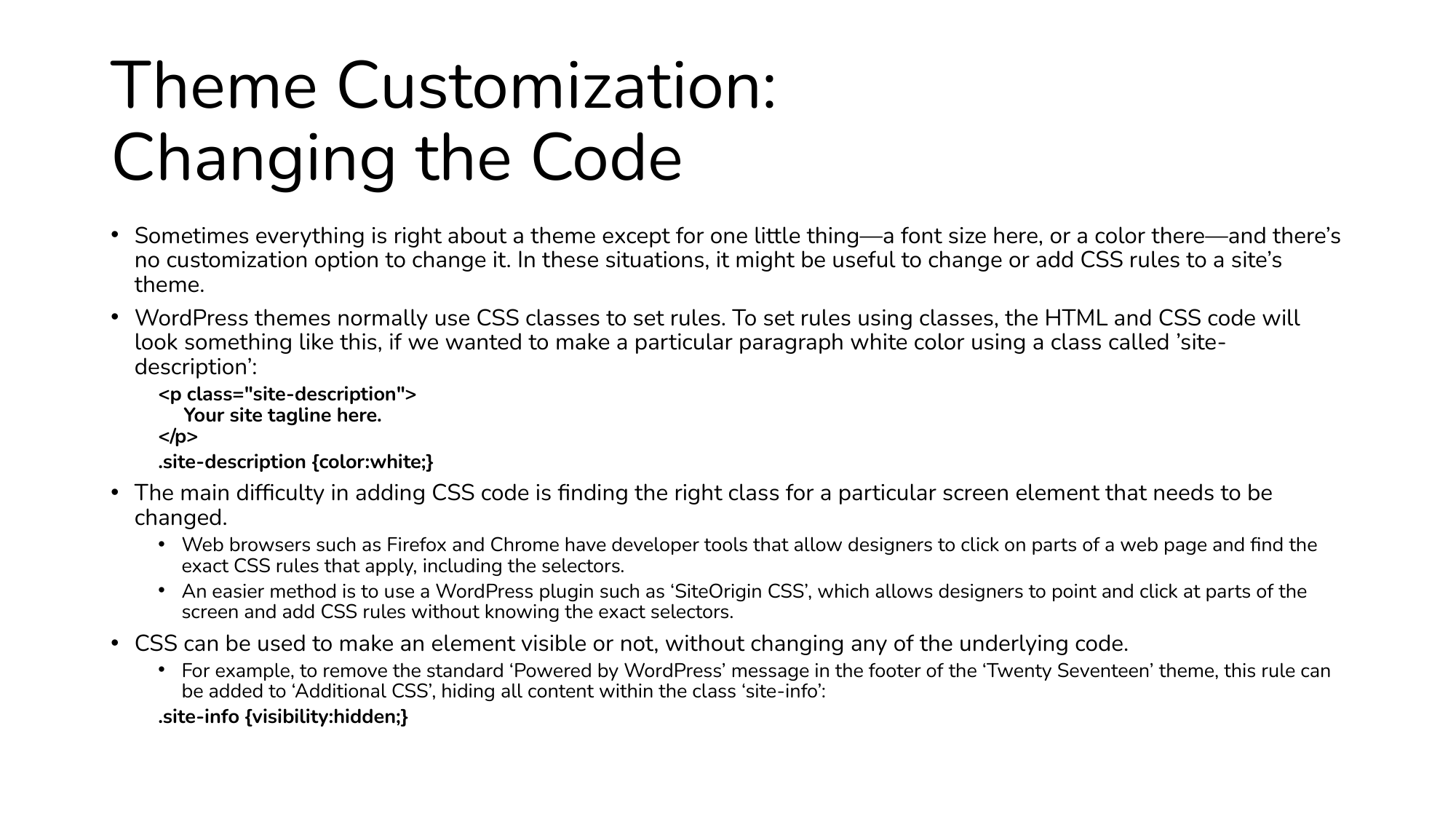

# Theme Customization: Changing the Code
Sometimes everything is right about a theme except for one little thing—a font size here, or a color there—and there’s no customization option to change it. In these situations, it might be useful to change or add CSS rules to a site’s theme.
WordPress themes normally use CSS classes to set rules. To set rules using classes, the HTML and CSS code will look something like this, if we wanted to make a particular paragraph white color using a class called ’site-description’:
<p class="site-description">           
     Your site tagline here.   
</p>
.site-description {color:white;}
The main difficulty in adding CSS code is finding the right class for a particular screen element that needs to be changed.
Web browsers such as Firefox and Chrome have developer tools that allow designers to click on parts of a web page and find the exact CSS rules that apply, including the selectors.
An easier method is to use a WordPress plugin such as ‘SiteOrigin CSS’, which allows designers to point and click at parts of the screen and add CSS rules without knowing the exact selectors.
CSS can be used to make an element visible or not, without changing any of the underlying code.
For example, to remove the standard ‘Powered by WordPress’ message in the footer of the ‘Twenty Seventeen’ theme, this rule can be added to ‘Additional CSS’, hiding all content within the class ‘site-info’:
.site-info {visibility:hidden;}